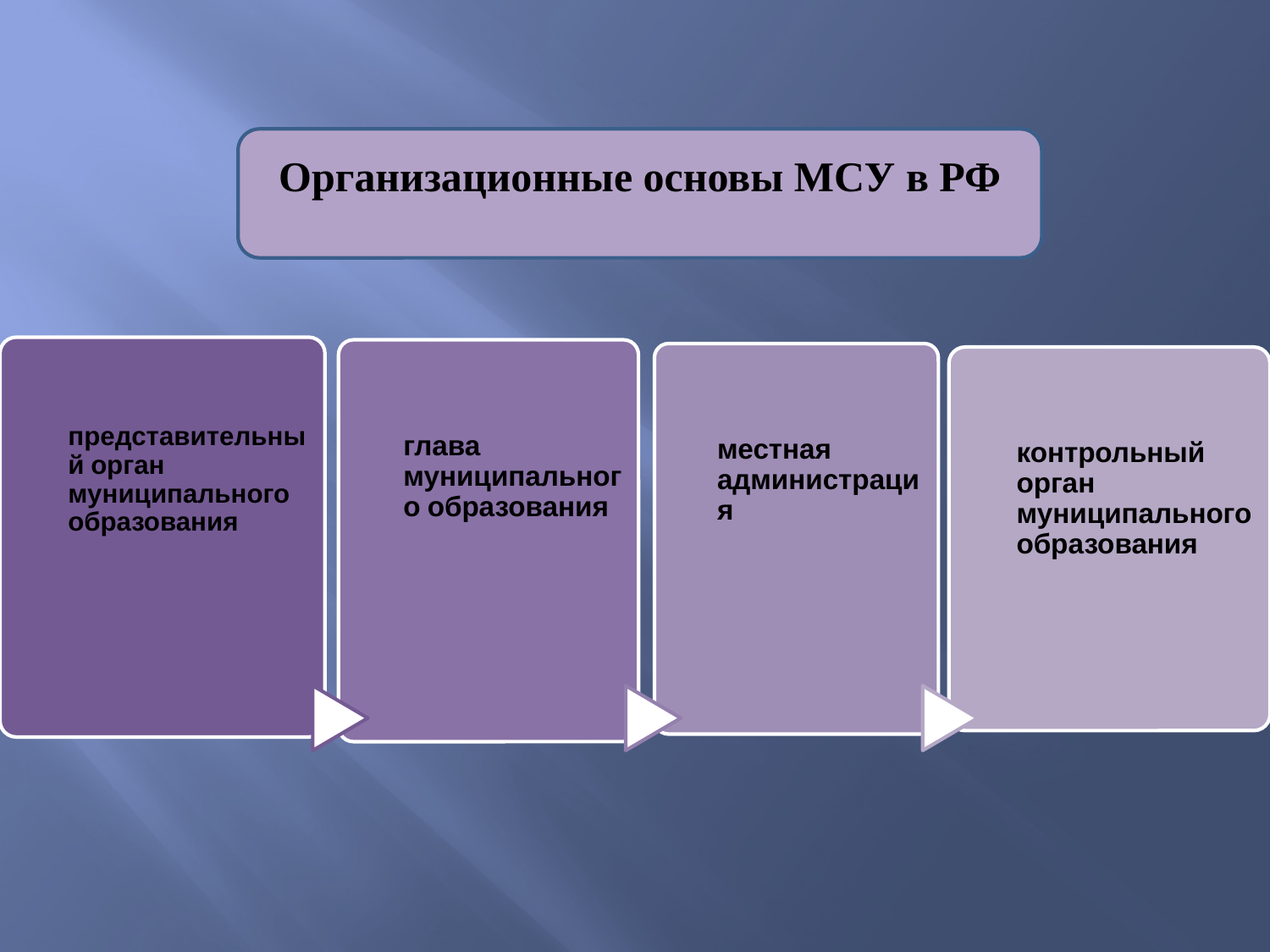

Организационные основы МСУ в РФ

представительный орган муниципального образования

глава муниципального образования

местная администрация

контрольный орган муниципального образования